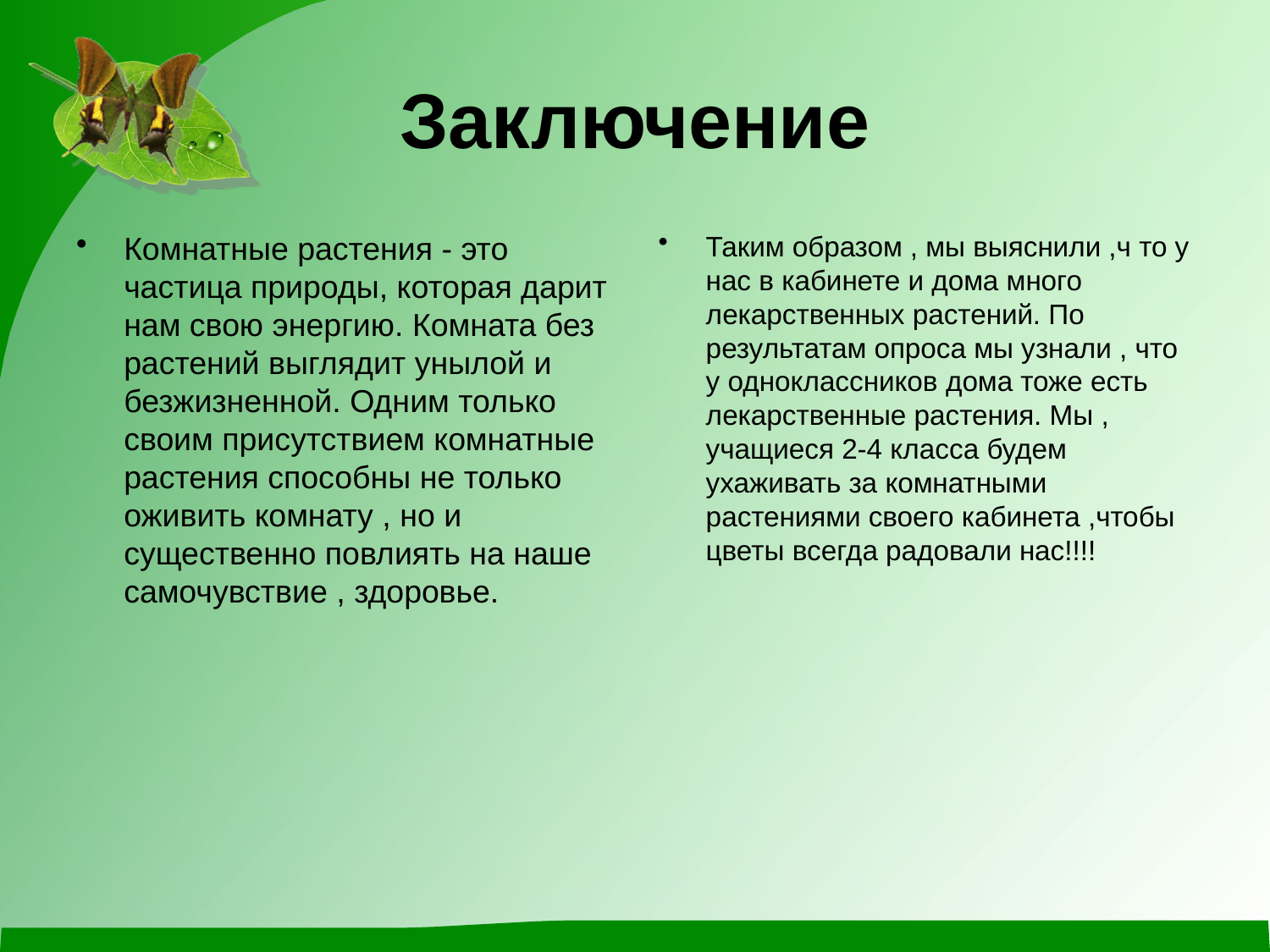

# Заключение
Комнатные растения - это частица природы, которая дарит нам свою энергию. Комната без растений выглядит унылой и безжизненной. Одним только своим присутствием комнатные растения способны не только оживить комнату , но и существенно повлиять на наше самочувствие , здоровье.
Таким образом , мы выяснили ,ч то у нас в кабинете и дома много лекарственных растений. По результатам опроса мы узнали , что у одноклассников дома тоже есть лекарственные растения. Мы , учащиеся 2-4 класса будем ухаживать за комнатными растениями своего кабинета ,чтобы цветы всегда радовали нас!!!!